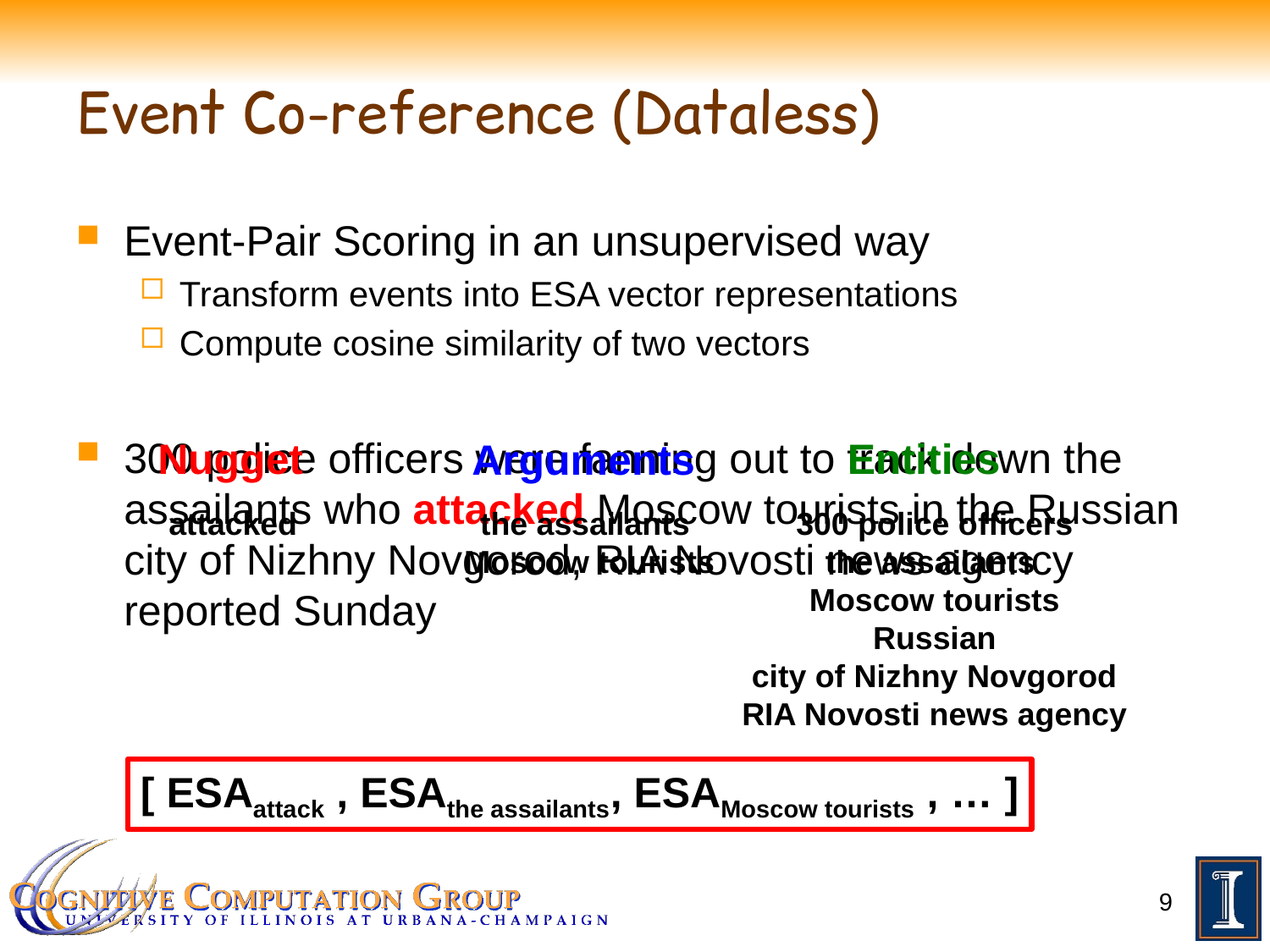

# Event Co-reference (Dataless)
Event-Pair Scoring in an unsupervised way
Transform events into ESA vector representations
Compute cosine similarity of two vectors

300 police officers were fanning out to track down the assailants who attacked Moscow tourists in the Russian city of Nizhny Novgorod, RIA Novosti news agency reported Sunday

Nugget
Entities
Arguments
300 police officers
the assailants
Moscow tourists
Russian
city of Nizhny Novgorod
RIA Novosti news agency
attacked
the assailants
Moscow tourists
[ ESAattack , ESAthe assailants, ESAMoscow tourists , … ]
9